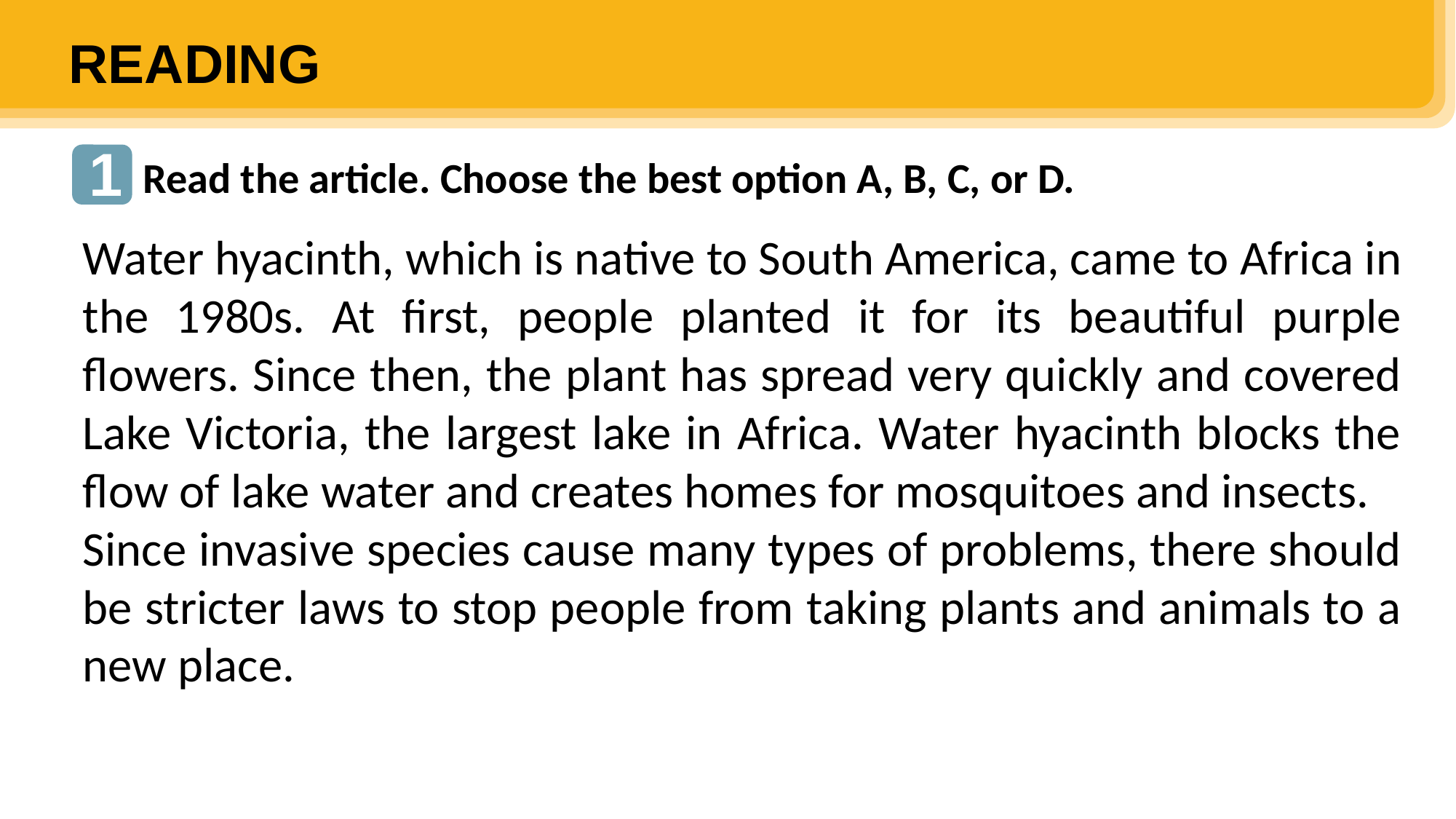

READING
1

Read the article. Choose the best option A, B, C, or D.
Water hyacinth, which is native to South America, came to Africa in the 1980s. At first, people planted it for its beautiful purple flowers. Since then, the plant has spread very quickly and covered Lake Victoria, the largest lake in Africa. Water hyacinth blocks the flow of lake water and creates homes for mosquitoes and insects.
Since invasive species cause many types of problems, there should be stricter laws to stop people from taking plants and animals to a new place.